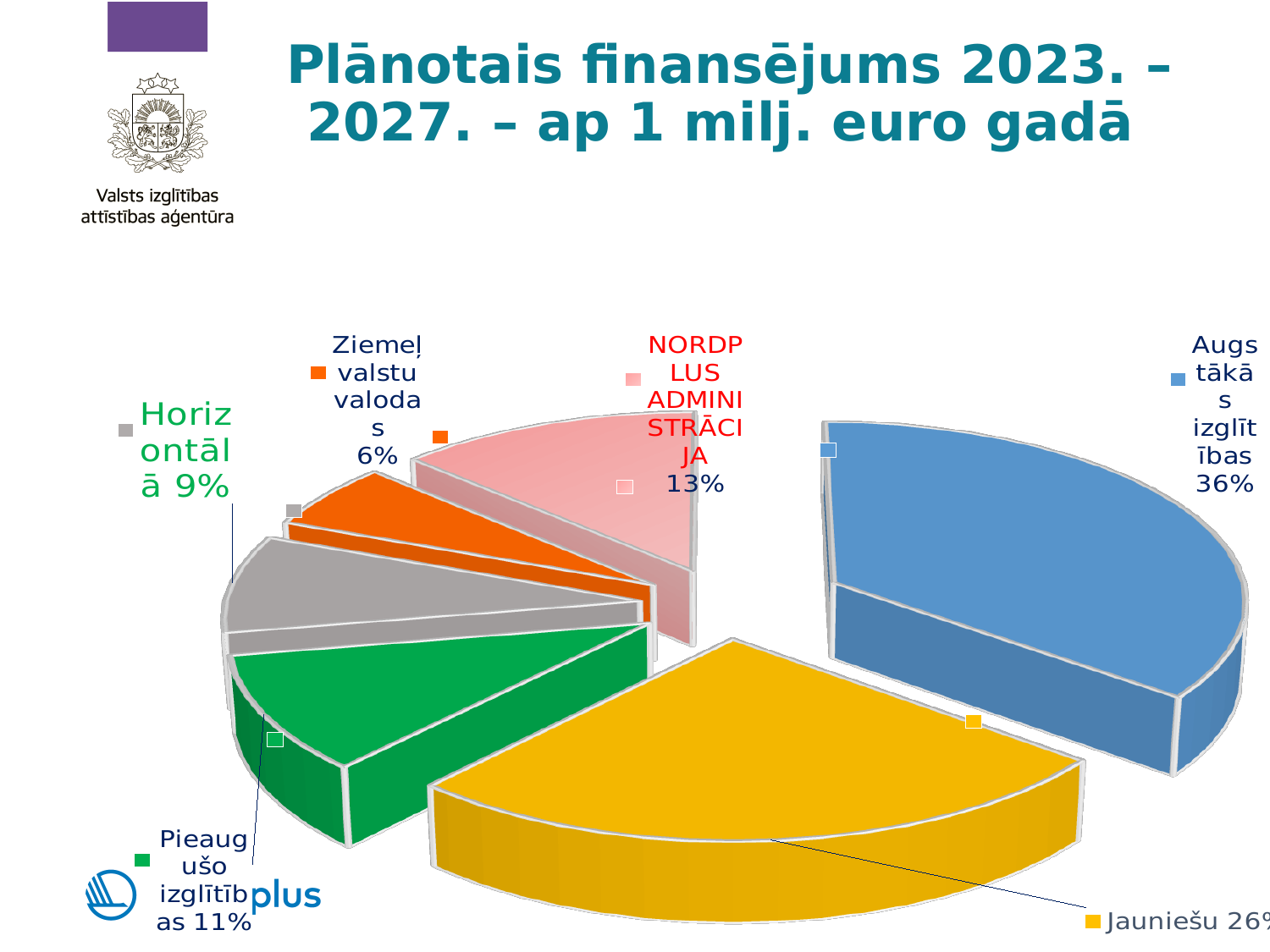

Plānotais finansējums 2023. – 2027. – ap 1 milj. euro gadā

[unsupported chart]